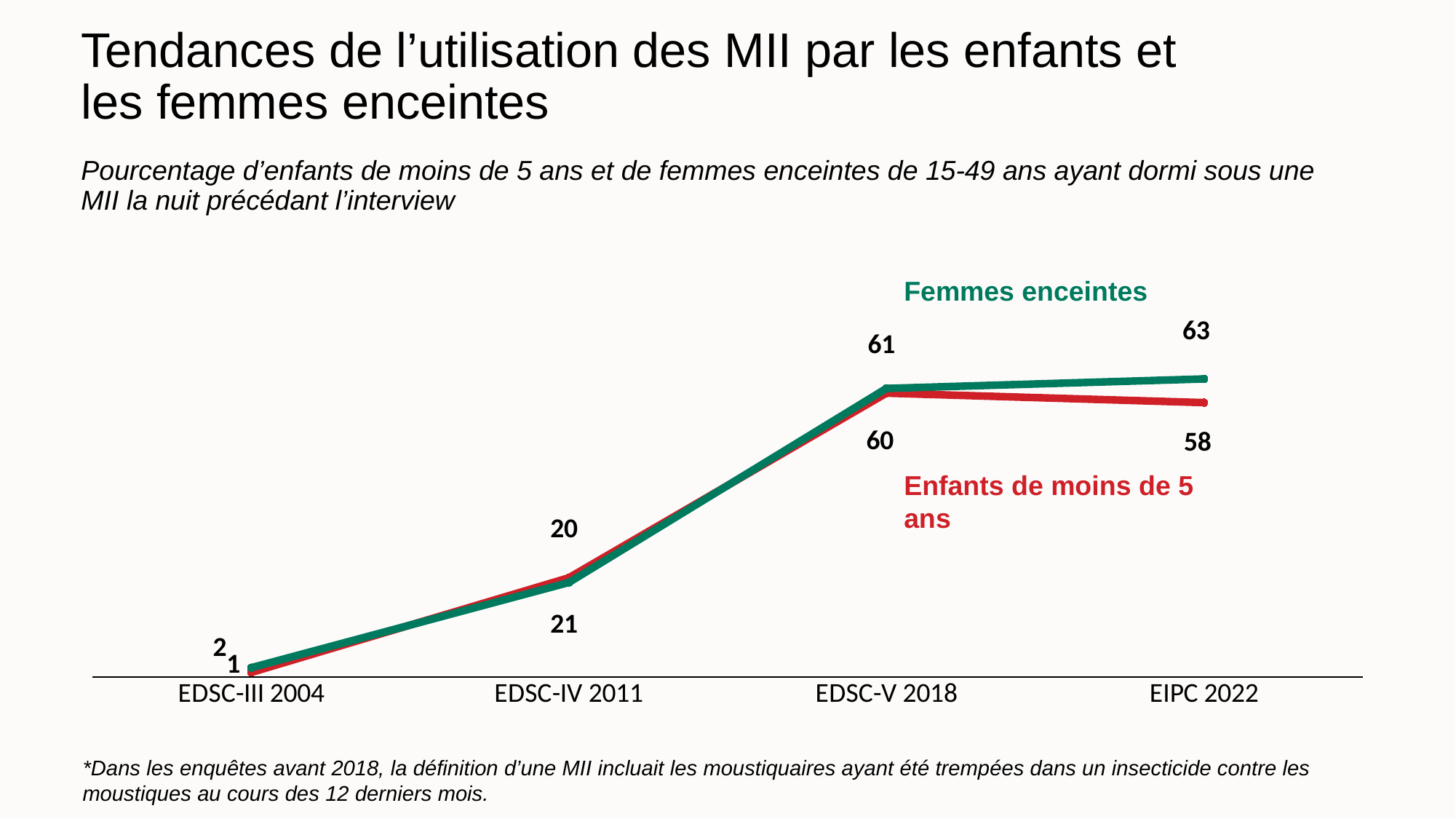

# Tendances de l’utilisation des MII par les enfants et les femmes enceintes
Pourcentage d’enfants de moins de 5 ans et de femmes enceintes de 15-49 ans ayant dormi sous une MII la nuit précédant l’interview

### Chart

| Category | Children | Pregnant women |
|---|---|---|
| EDSC-III 2004 | 1.0 | 2.0 |
| EDSC-IV 2011 | 21.0 | 20.0 |
| EDSC-V 2018 | 60.0 | 61.0 |
| EIPC 2022 | 58.0 | 63.0 |
Femmes enceintes
Enfants de moins de 5 ans
*Dans les enquêtes avant 2018, la définition d’une MII incluait les moustiquaires ayant été trempées dans un insecticide contre les moustiques au cours des 12 derniers mois.